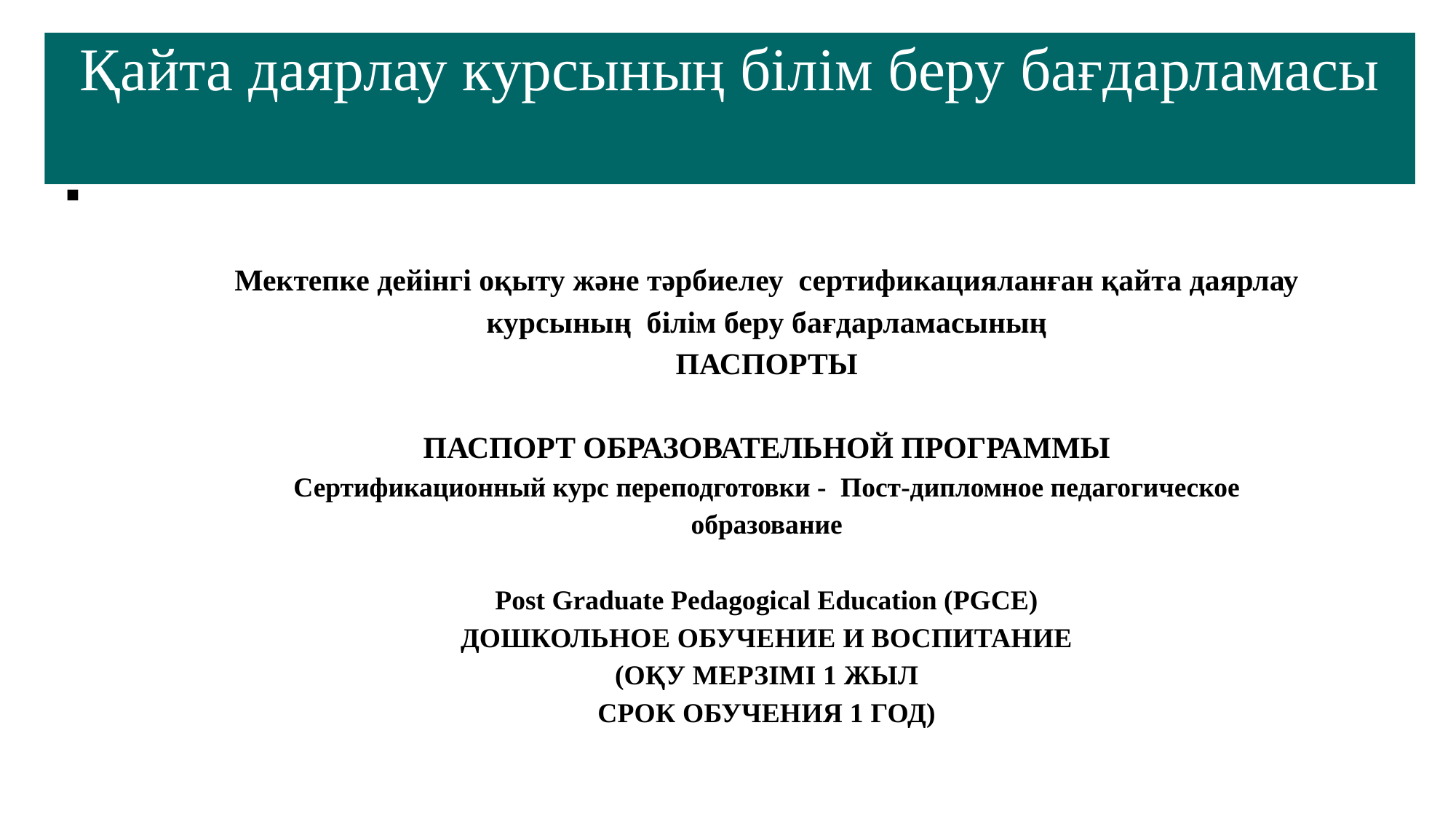

#
Қайта даярлау курсының білім беру бағдарламасы

Мектепке дейінгі оқыту және тәрбиелеу  сертификацияланған қайта даярлау курсының  білім беру бағдарламасының
ПАСПОРТЫ

ПАСПОРТ ОБРАЗОВАТЕЛЬНОЙ ПРОГРАММЫ
Сертификационный курс переподготовки -  Пост-дипломное педагогическое образование

Post Graduate Pedagogical Education (PGCE)
ДОШКОЛЬНОЕ ОБУЧЕНИЕ И ВОСПИТАНИЕ
(ОҚУ МЕРЗІМІ 1 ЖЫЛ
СРОК ОБУЧЕНИЯ 1 ГОД)